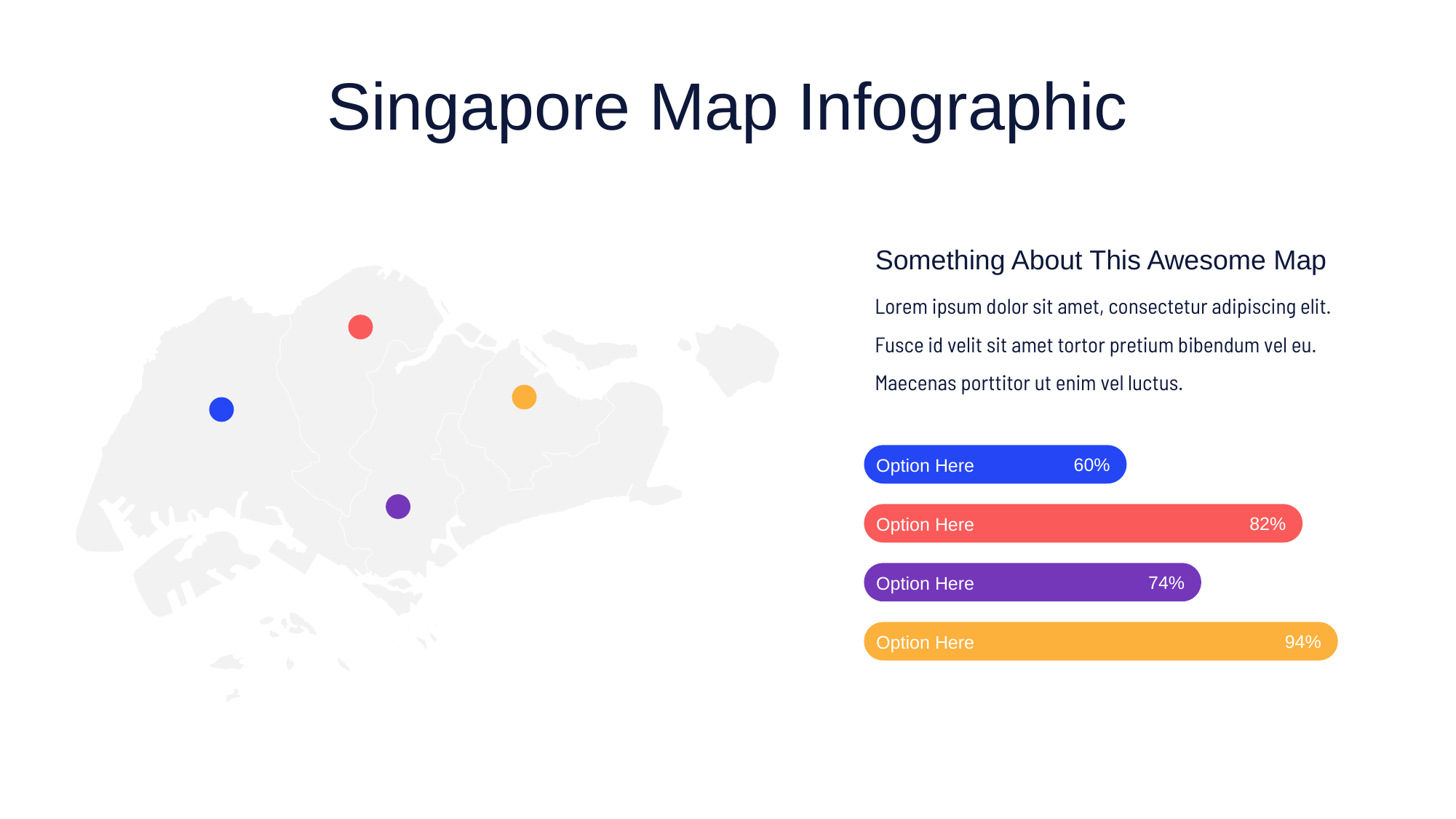

Singapore Map Infographic
Something About This Awesome Map
Lorem ipsum dolor sit amet, consectetur adipiscing elit. Fusce id velit sit amet tortor pretium bibendum vel eu. Maecenas porttitor ut enim vel luctus.

60%
Option Here

82%
Option Here
74%
Option Here
94%
Option Here